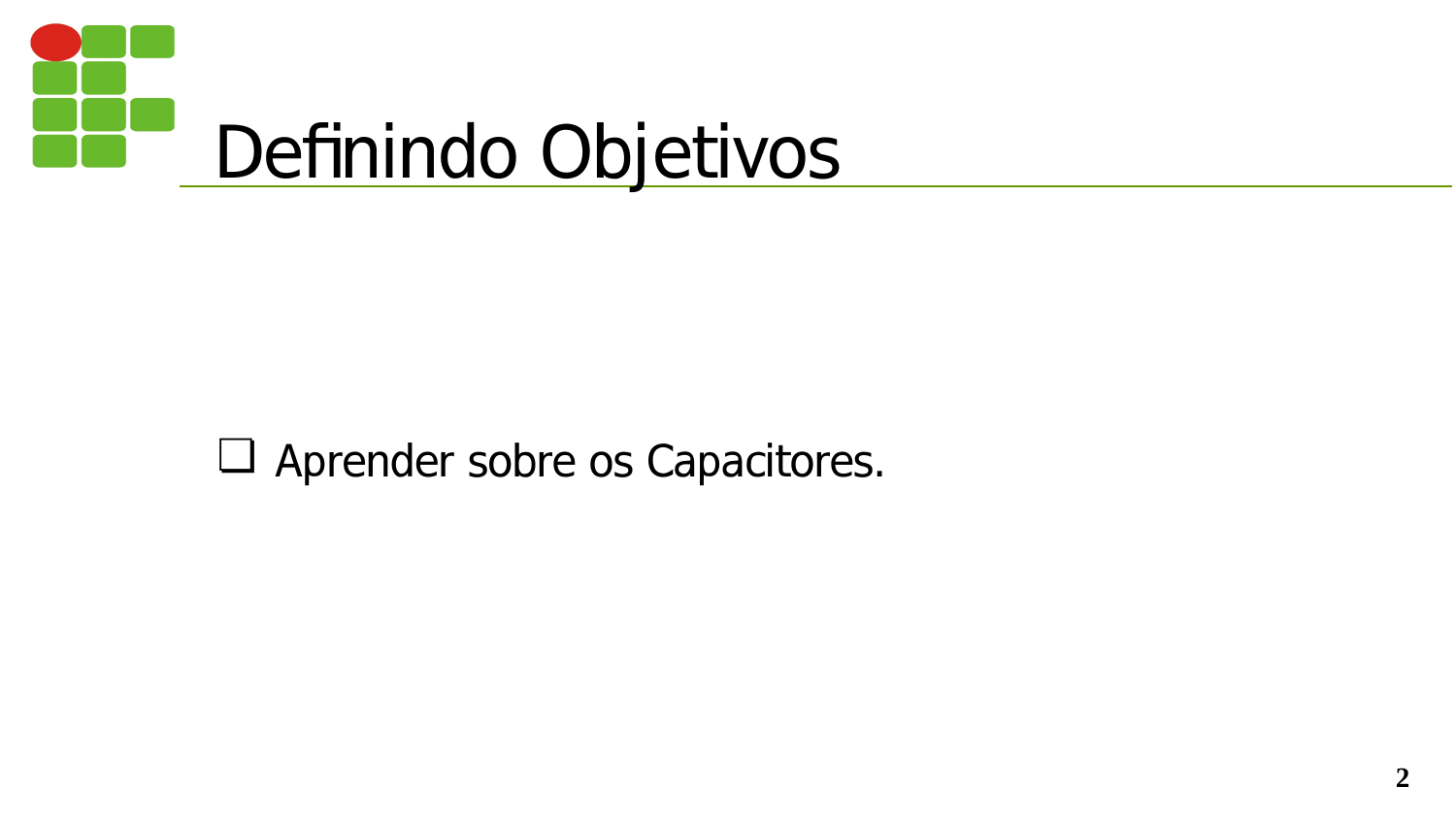

# Definindo Objetivos

Aprender sobre os Capacitores.
2